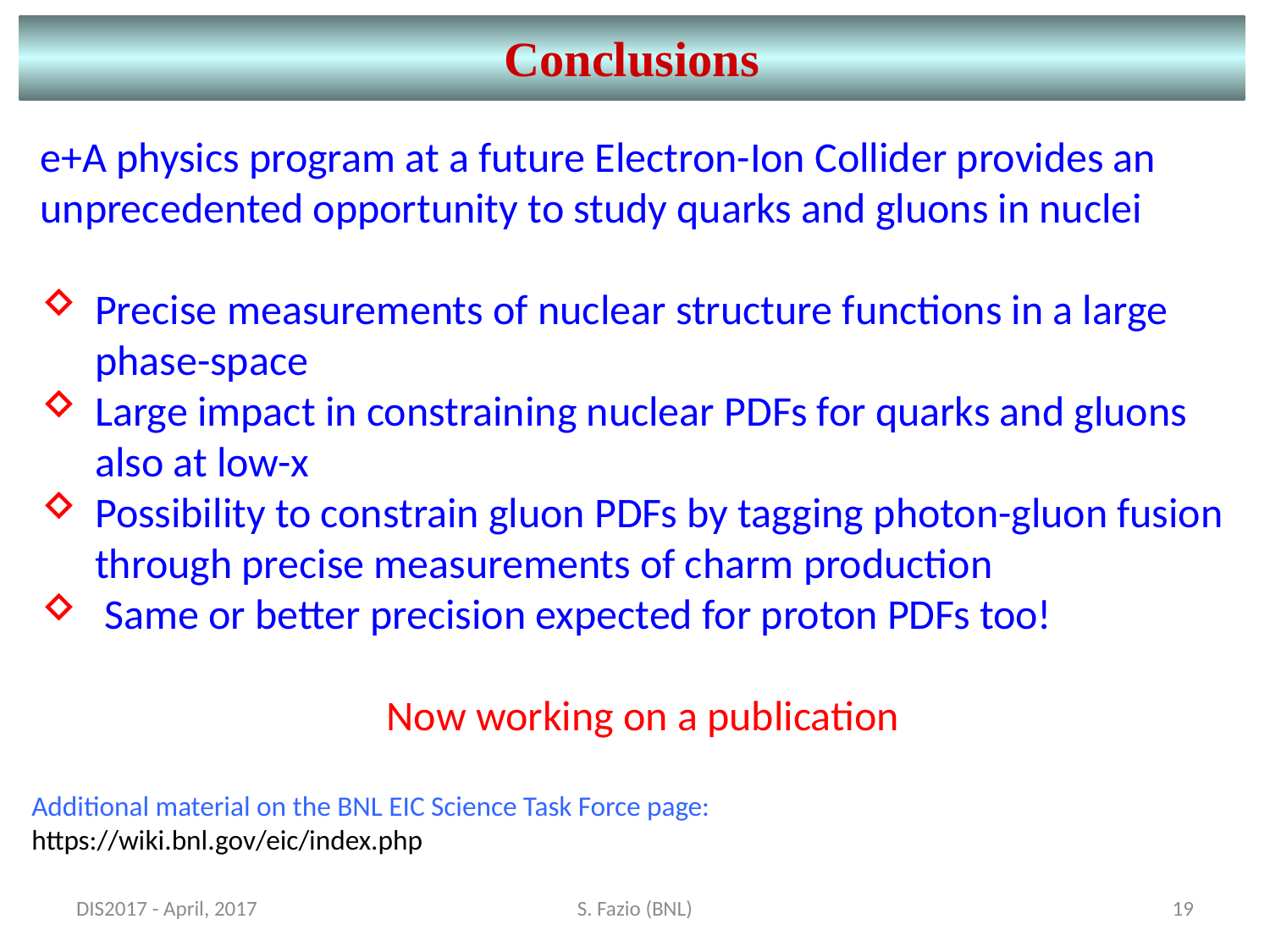

Conclusions
e+A physics program at a future Electron-Ion Collider provides an unprecedented opportunity to study quarks and gluons in nuclei

Precise measurements of nuclear structure functions in a large phase-space
Large impact in constraining nuclear PDFs for quarks and gluons also at low-x
Possibility to constrain gluon PDFs by tagging photon-gluon fusion through precise measurements of charm production
 Same or better precision expected for proton PDFs too!

Now working on a publication

Additional material on the BNL EIC Science Task Force page:
https://wiki.bnl.gov/eic/index.php
DIS2017 - April, 2017
S. Fazio (BNL)
19